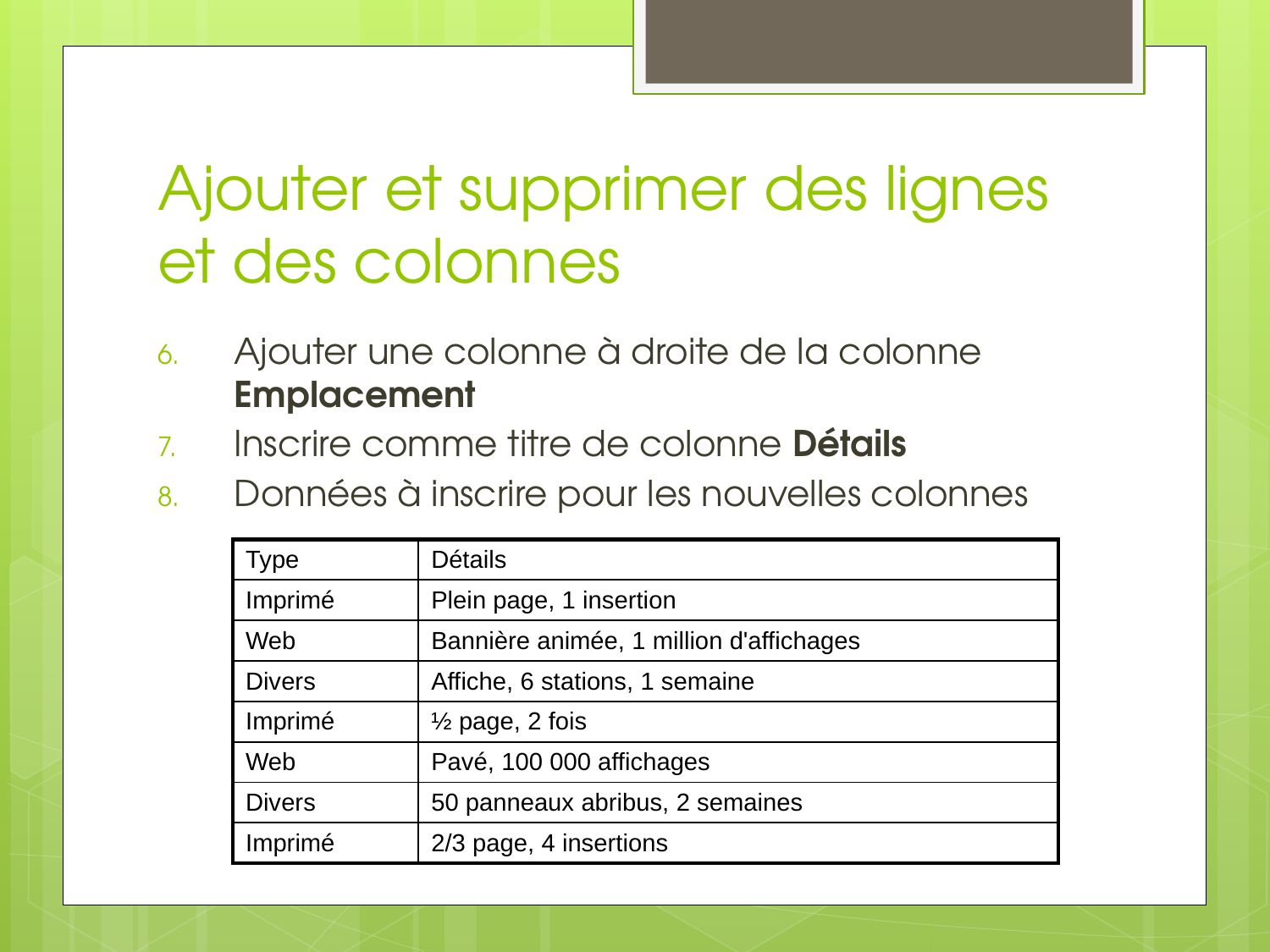

# Ajouter et supprimer des lignes et des colonnes
Ajouter une colonne à droite de la colonne Emplacement
Inscrire comme titre de colonne Détails
Données à inscrire pour les nouvelles colonnes
| Type | Détails |
| --- | --- |
| Imprimé | Plein page, 1 insertion |
| Web | Bannière animée, 1 million d'affichages |
| Divers | Affiche, 6 stations, 1 semaine |
| Imprimé | ½ page, 2 fois |
| Web | Pavé, 100 000 affichages |
| Divers | 50 panneaux abribus, 2 semaines |
| Imprimé | 2/3 page, 4 insertions |